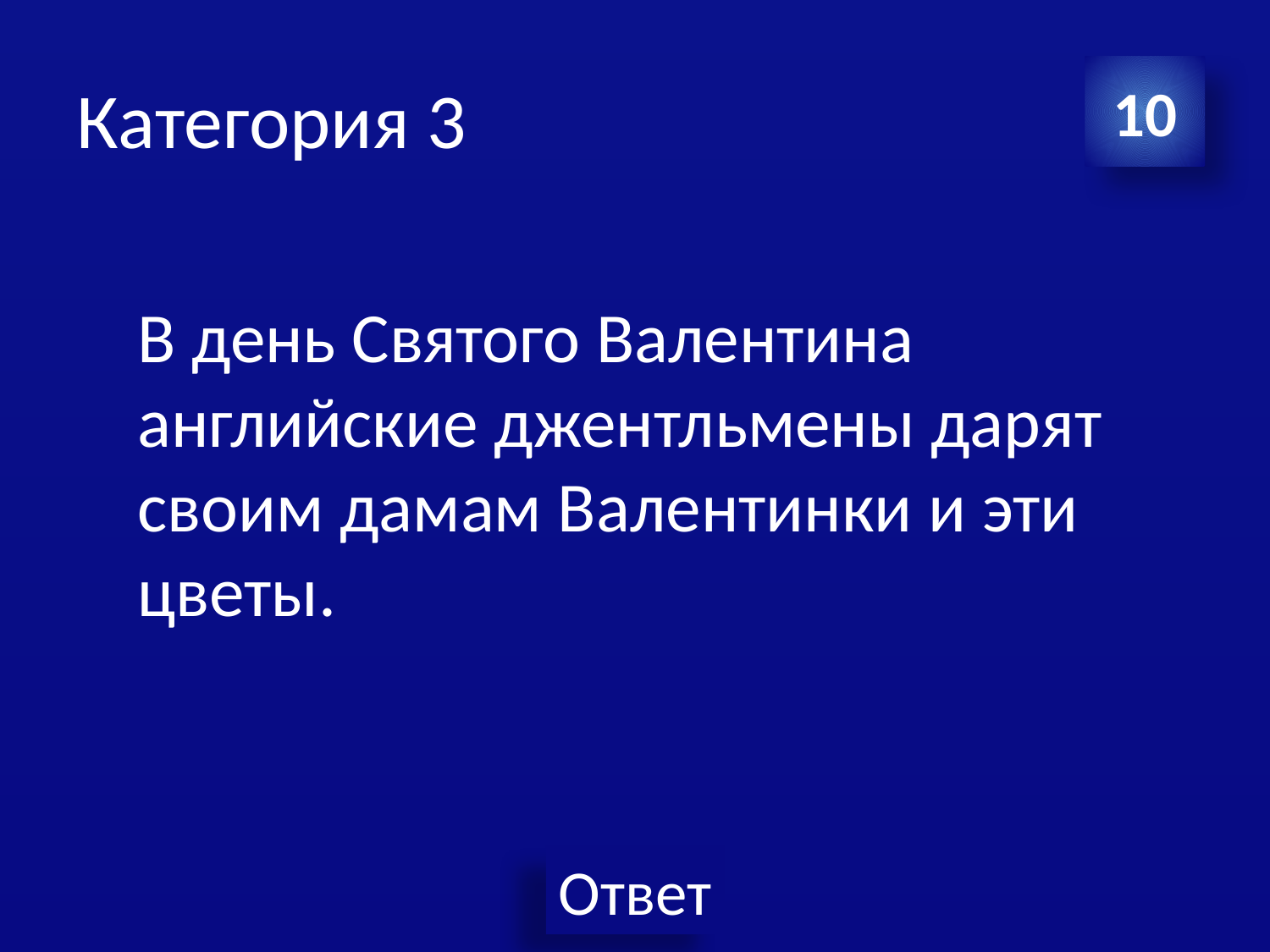

# Категория 3
10
В день Святого Валентина английские джентльмены дарят своим дамам Валентинки и эти цветы.